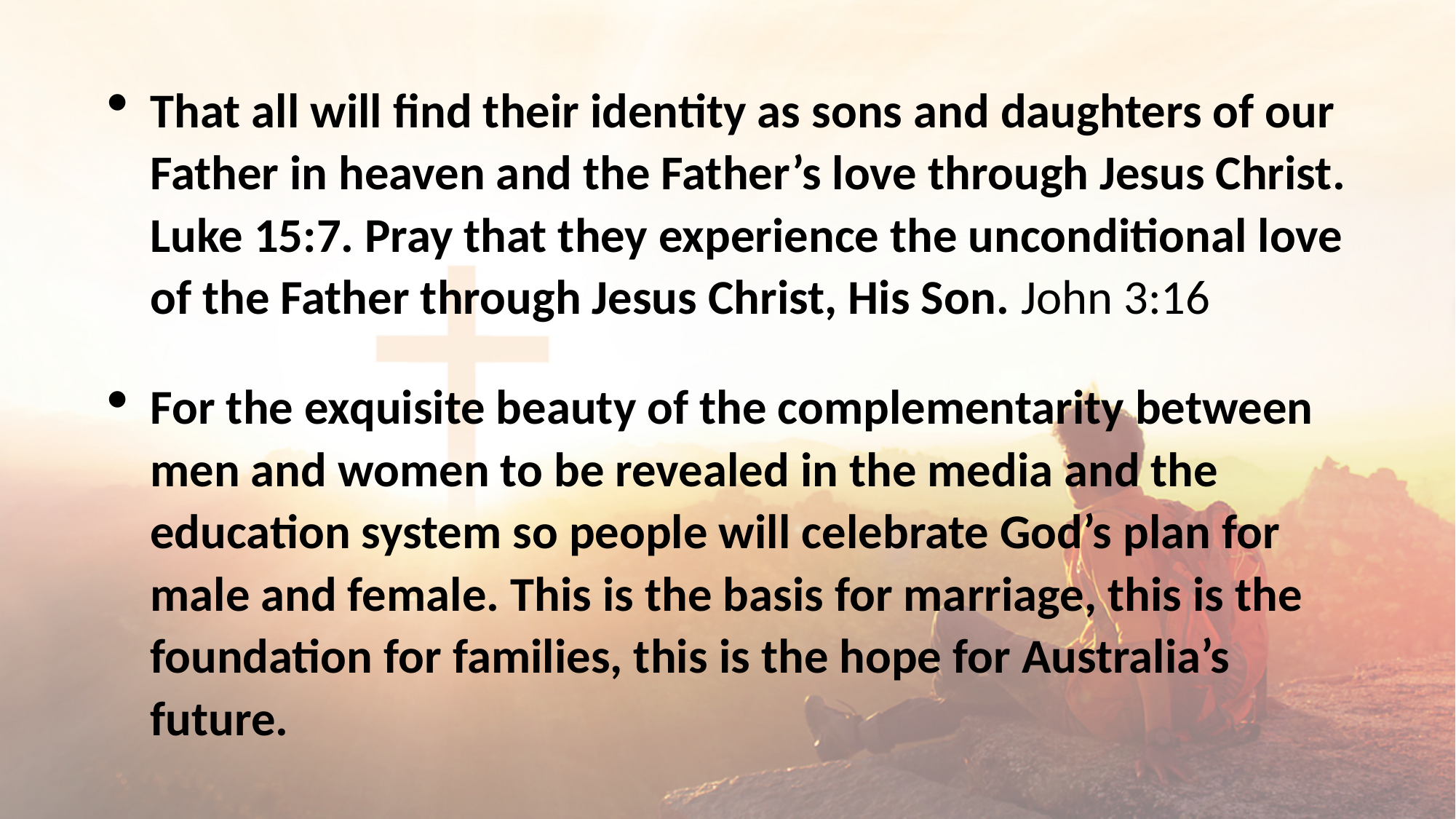

That all will find their identity as sons and daughters of our Father in heaven and the Father’s love through Jesus Christ. Luke 15:7. Pray that they experience the unconditional love of the Father through Jesus Christ, His Son. John 3:16

For the exquisite beauty of the complementarity between men and women to be revealed in the media and the education system so people will celebrate God’s plan for male and female. This is the basis for marriage, this is the foundation for families, this is the hope for Australia’s future.
#